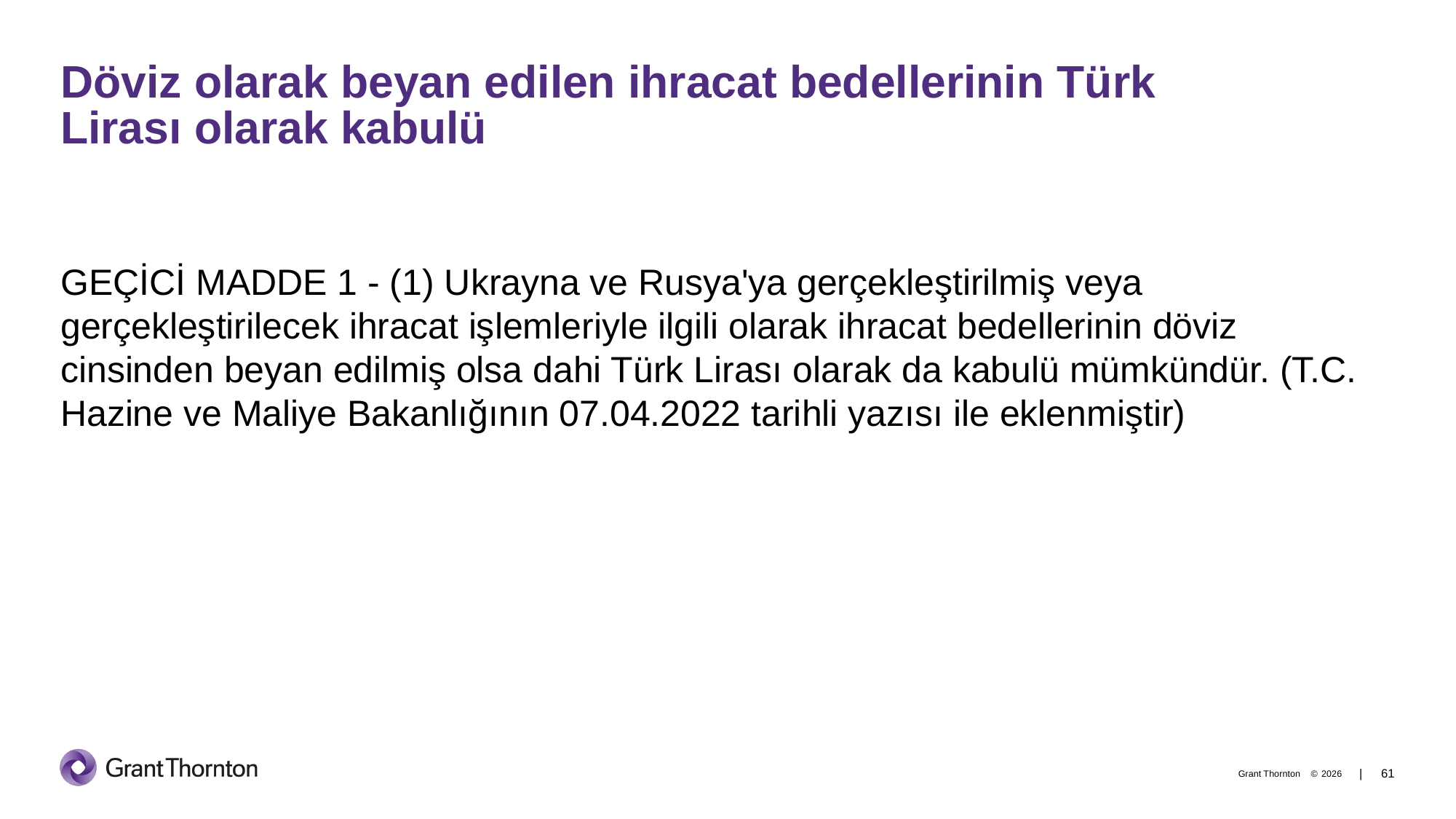

# Döviz olarak beyan edilen ihracat bedellerinin Türk Lirası olarak kabulü

GEÇİCİ MADDE 1 - (1) Ukrayna ve Rusya'ya gerçekleştirilmiş veya gerçekleştirilecek ihracat işlemleriyle ilgili olarak ihracat bedellerinin döviz cinsinden beyan edilmiş olsa dahi Türk Lirası olarak da kabulü mümkündür. (T.C. Hazine ve Maliye Bakanlığının 07.04.2022 tarihli yazısı ile eklenmiştir)
61